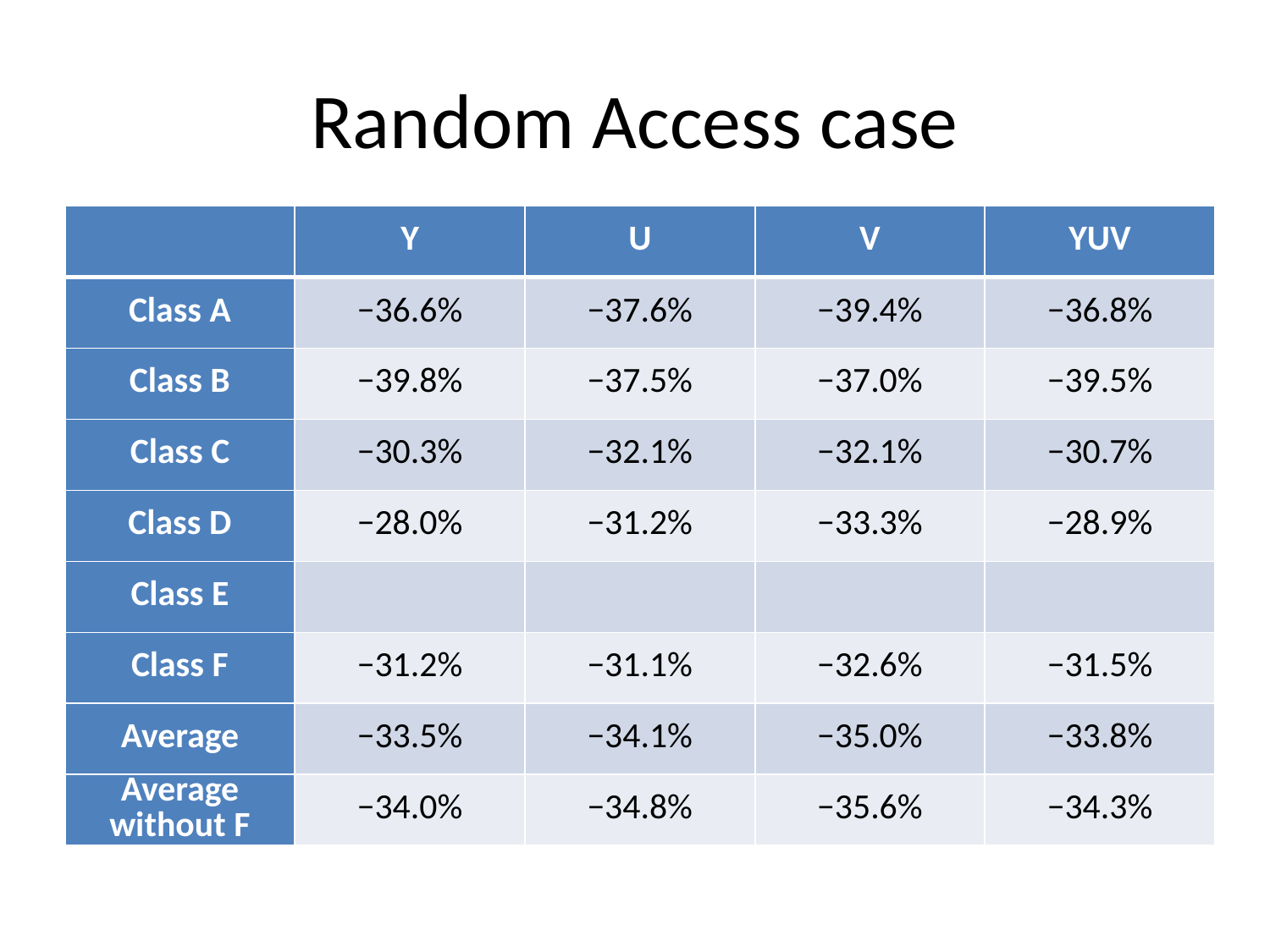

# Random Access case
|  | Y | U | V | YUV |
| --- | --- | --- | --- | --- |
| Class A | −36.6% | −37.6% | −39.4% | −36.8% |
| Class B | −39.8% | −37.5% | −37.0% | −39.5% |
| Class C | −30.3% | −32.1% | −32.1% | −30.7% |
| Class D | −28.0% | −31.2% | −33.3% | −28.9% |
| Class E |  |  |  |  |
| Class F | −31.2% | −31.1% | −32.6% | −31.5% |
| Average | −33.5% | −34.1% | −35.0% | −33.8% |
| Average without F | −34.0% | −34.8% | −35.6% | −34.3% |